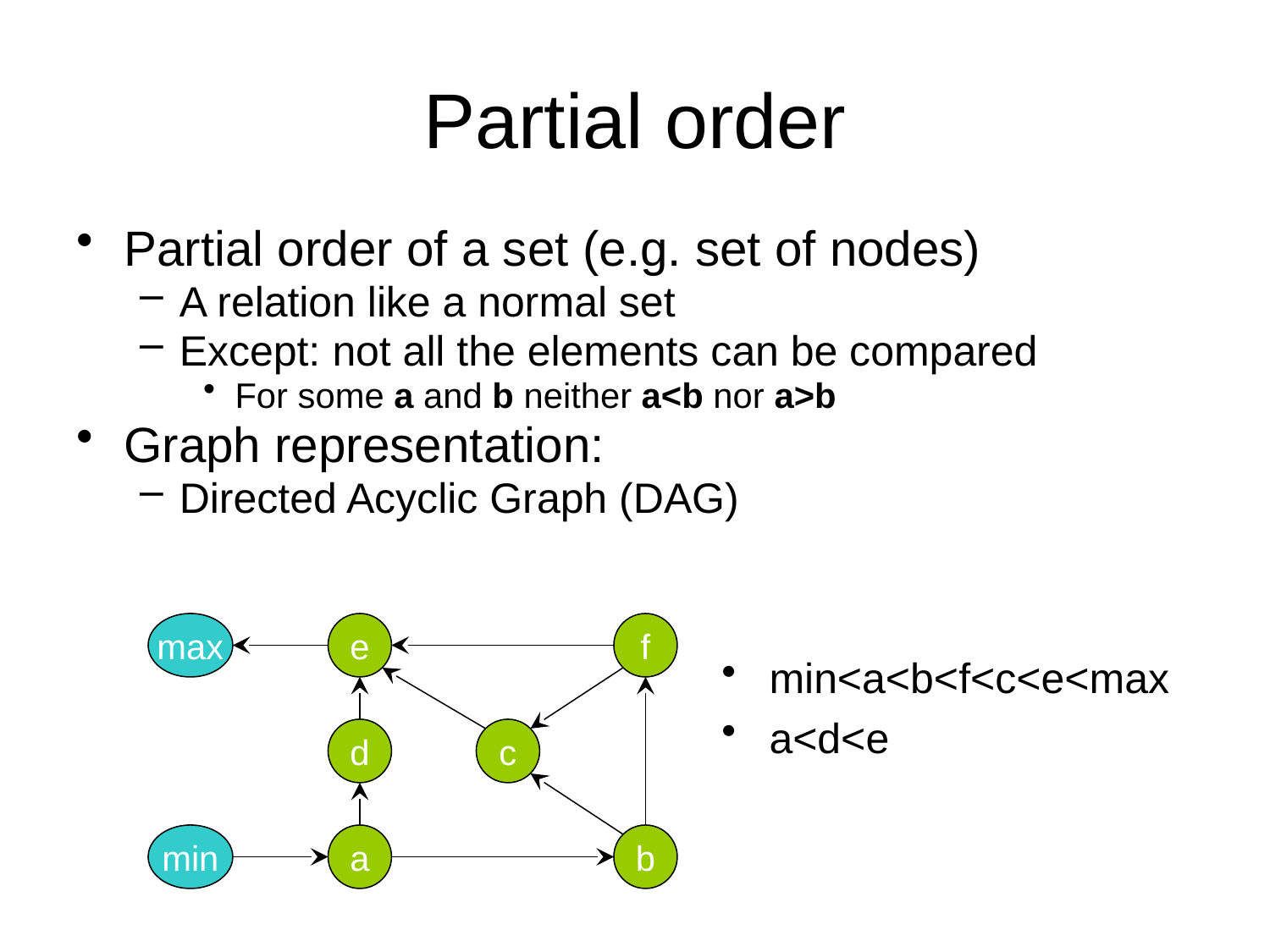

# Partial order
Partial order of a set (e.g. set of nodes)
A relation like a normal set
Except: not all the elements can be compared
For some a and b neither a<b nor a>b
Graph representation:
Directed Acyclic Graph (DAG)
max
e
f
min<a<b<f<c<e<max
a<d<e
d
c
min
a
b